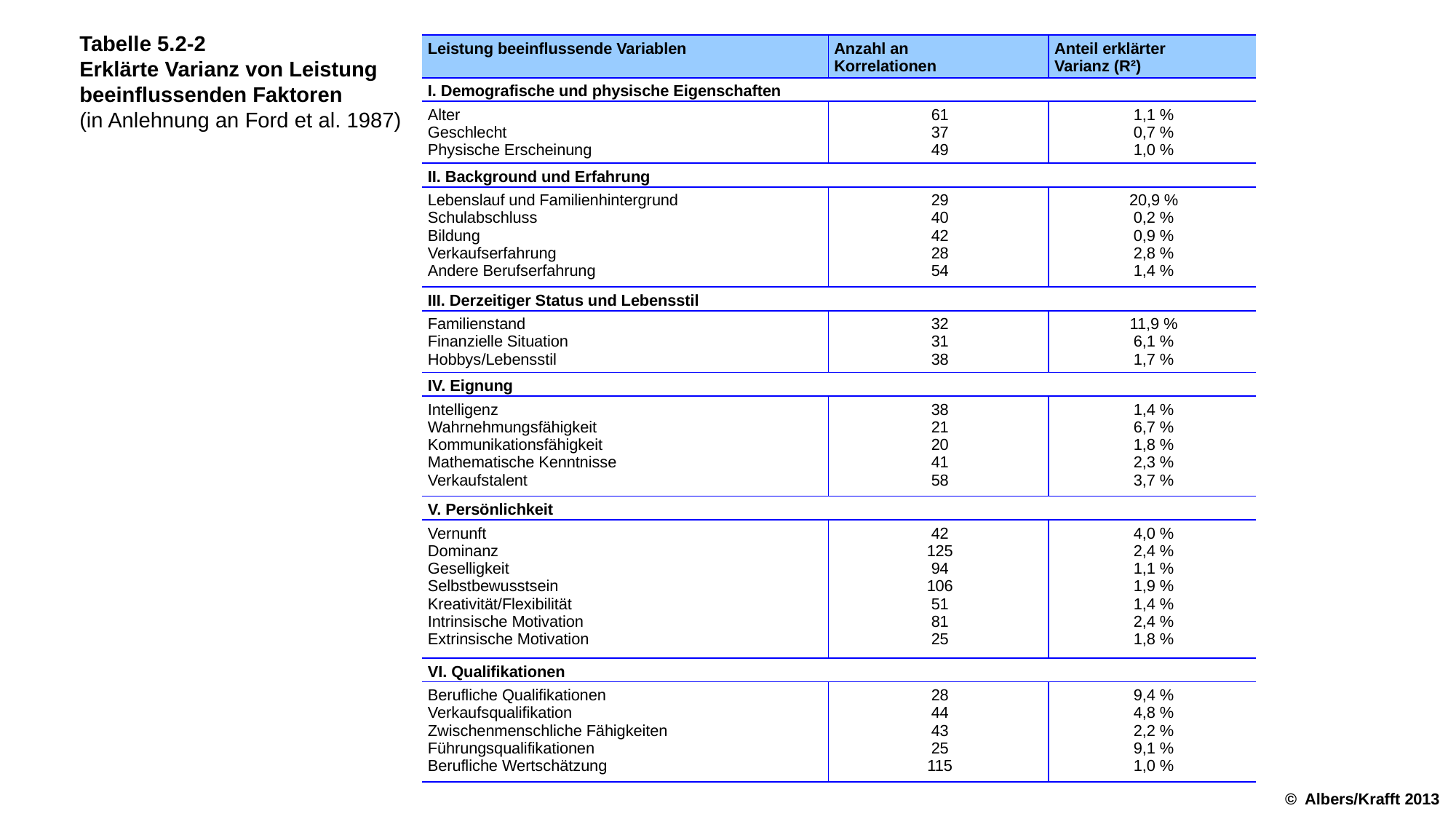

Tabelle 5.2-2
Erklärte Varianz von Leistung
beeinflussenden Faktoren
(in Anlehnung an Ford et al. 1987)
| Leistung beeinflussende Variablen | Anzahl an Korrelationen | Anteil erklärter Varianz (R²) |
| --- | --- | --- |
| I. Demografische und physische Eigenschaften |  |  |
| Alter Geschlecht Physische Erscheinung | 61 37 49 | 1,1 % 0,7 % 1,0 % |
| II. Background und Erfahrung |  |  |
| Lebenslauf und Familienhintergrund Schulabschluss Bildung Verkaufserfahrung Andere Berufserfahrung | 29 40 42 28 54 | 20,9 % 0,2 % 0,9 % 2,8 % 1,4 % |
| III. Derzeitiger Status und Lebensstil |  |  |
| Familienstand Finanzielle Situation Hobbys/Lebensstil | 32 31 38 | 11,9 % 6,1 % 1,7 % |
| IV. Eignung |  |  |
| Intelligenz Wahrnehmungsfähigkeit Kommunikationsfähigkeit Mathematische Kenntnisse Verkaufstalent | 38 21 20 41 58 | 1,4 % 6,7 % 1,8 % 2,3 % 3,7 % |
| V. Persönlichkeit |  |  |
| Vernunft Dominanz Geselligkeit Selbstbewusstsein Kreativität/Flexibilität Intrinsische Motivation Extrinsische Motivation | 42 125 94 106 51 81 25 | 4,0 % 2,4 % 1,1 % 1,9 % 1,4 % 2,4 % 1,8 % |
| VI. Qualifikationen |  |  |
| Berufliche Qualifikationen Verkaufsqualifikation Zwischenmenschliche Fähigkeiten Führungsqualifikationen Berufliche Wertschätzung | 28 44 43 25 115 | 9,4 % 4,8 % 2,2 % 9,1 % 1,0 % |
©  Albers/Krafft 2013